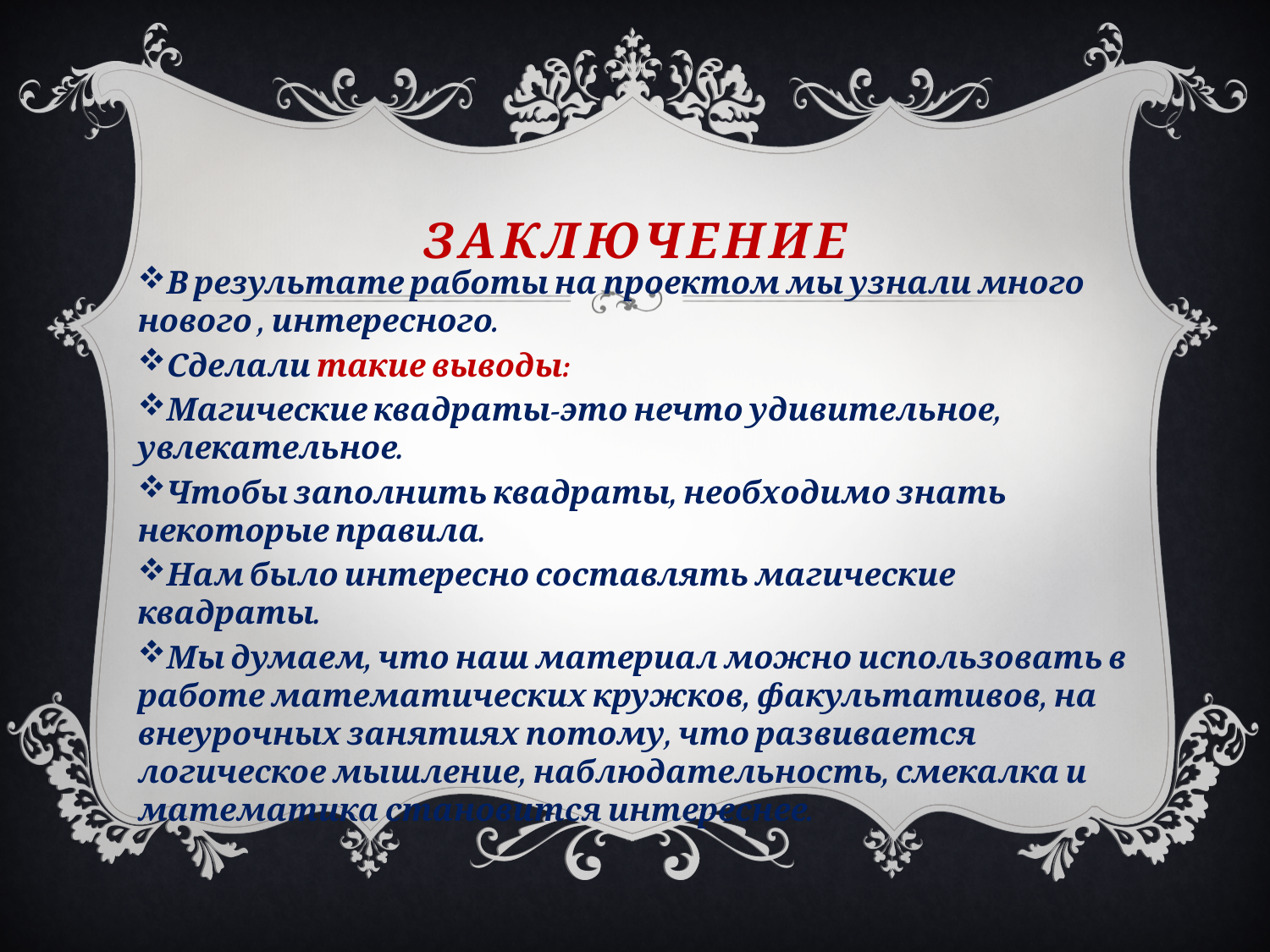

# заключение
В результате работы на проектом мы узнали много  нового , интересного.
Сделали такие выводы:
Магические квадраты-это нечто удивительное, увлекательное.
Чтобы заполнить квадраты, необходимо знать некоторые правила.
Нам было интересно составлять магические квадраты.
Мы думаем, что наш материал можно использовать в работе математических кружков, факультативов, на внеурочных занятиях потому, что развивается логическое мышление, наблюдательность, смекалка и математика становится интереснее.